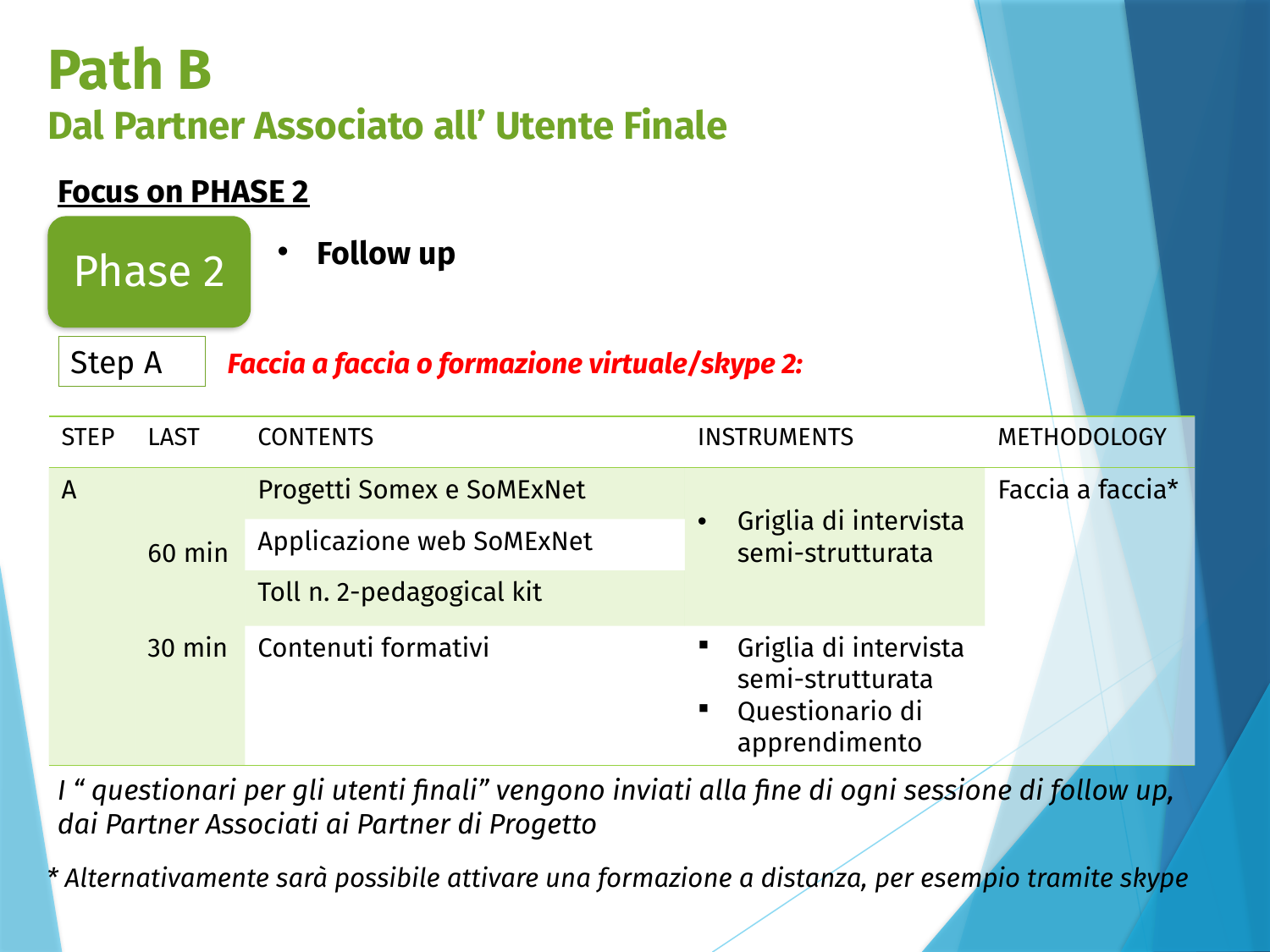

# Path B Dal Partner Associato all’ Utente Finale
Focus on PHASE 2

Phase 2
Follow up
Step A
Faccia a faccia o formazione virtuale/skype 2:
| STEP | LAST | CONTENTS | INSTRUMENTS | METHODOLOGY |
| --- | --- | --- | --- | --- |
| A | 60 min 30 min | Progetti Somex e SoMExNet | Griglia di intervista semi-strutturata | Faccia a faccia\* |
|  |  | Applicazione web SoMExNet |  |  |
|  |  | Toll n. 2-pedagogical kit |  |  |
|  |  | Contenuti formativi | Griglia di intervista semi-strutturata Questionario di apprendimento |  |
I “ questionari per gli utenti finali” vengono inviati alla fine di ogni sessione di follow up, dai Partner Associati ai Partner di Progetto

* Alternativamente sarà possibile attivare una formazione a distanza, per esempio tramite skype